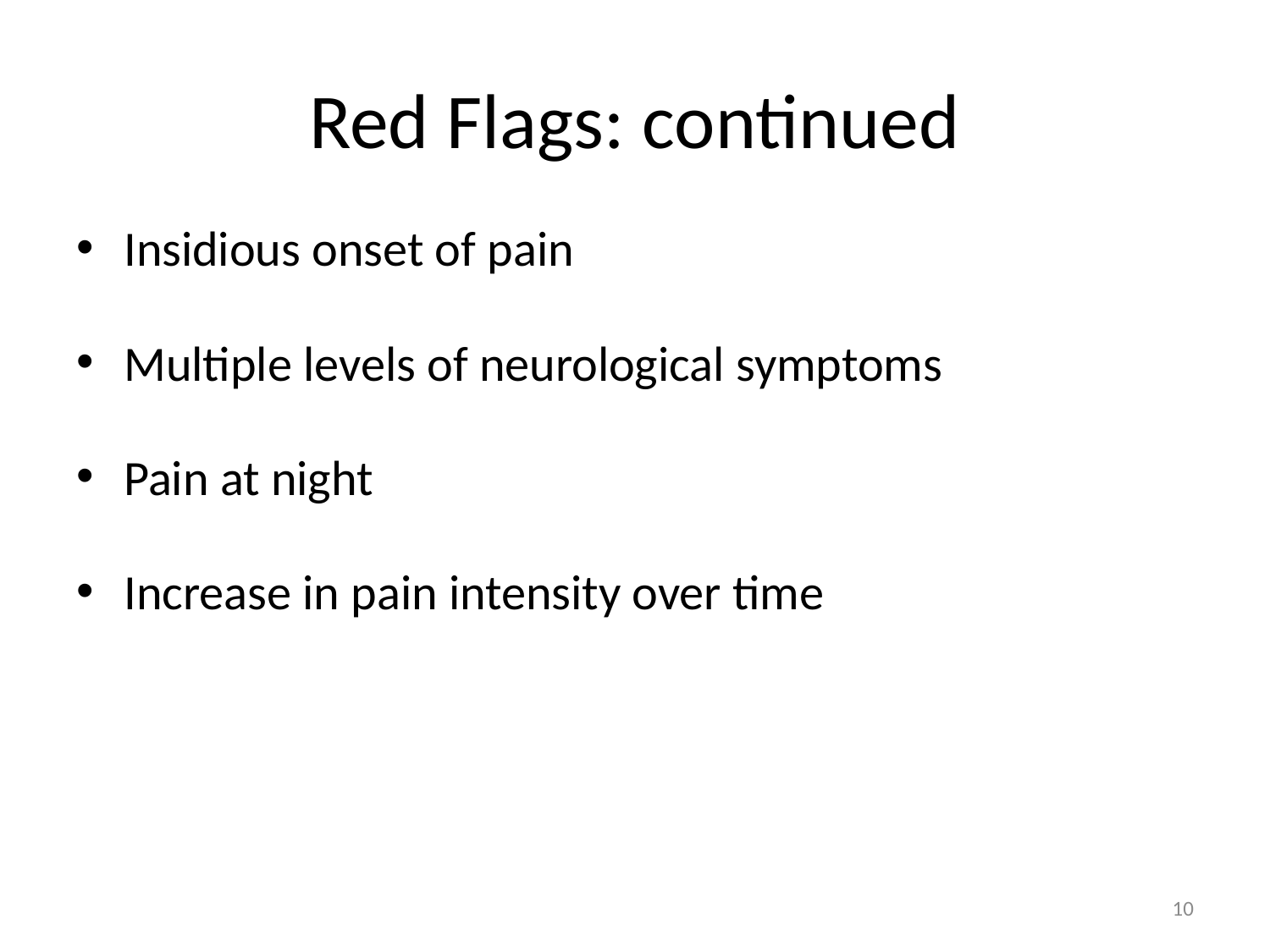

# Red Flags: continued
Insidious onset of pain

Multiple levels of neurological symptoms

Pain at night

Increase in pain intensity over time
10